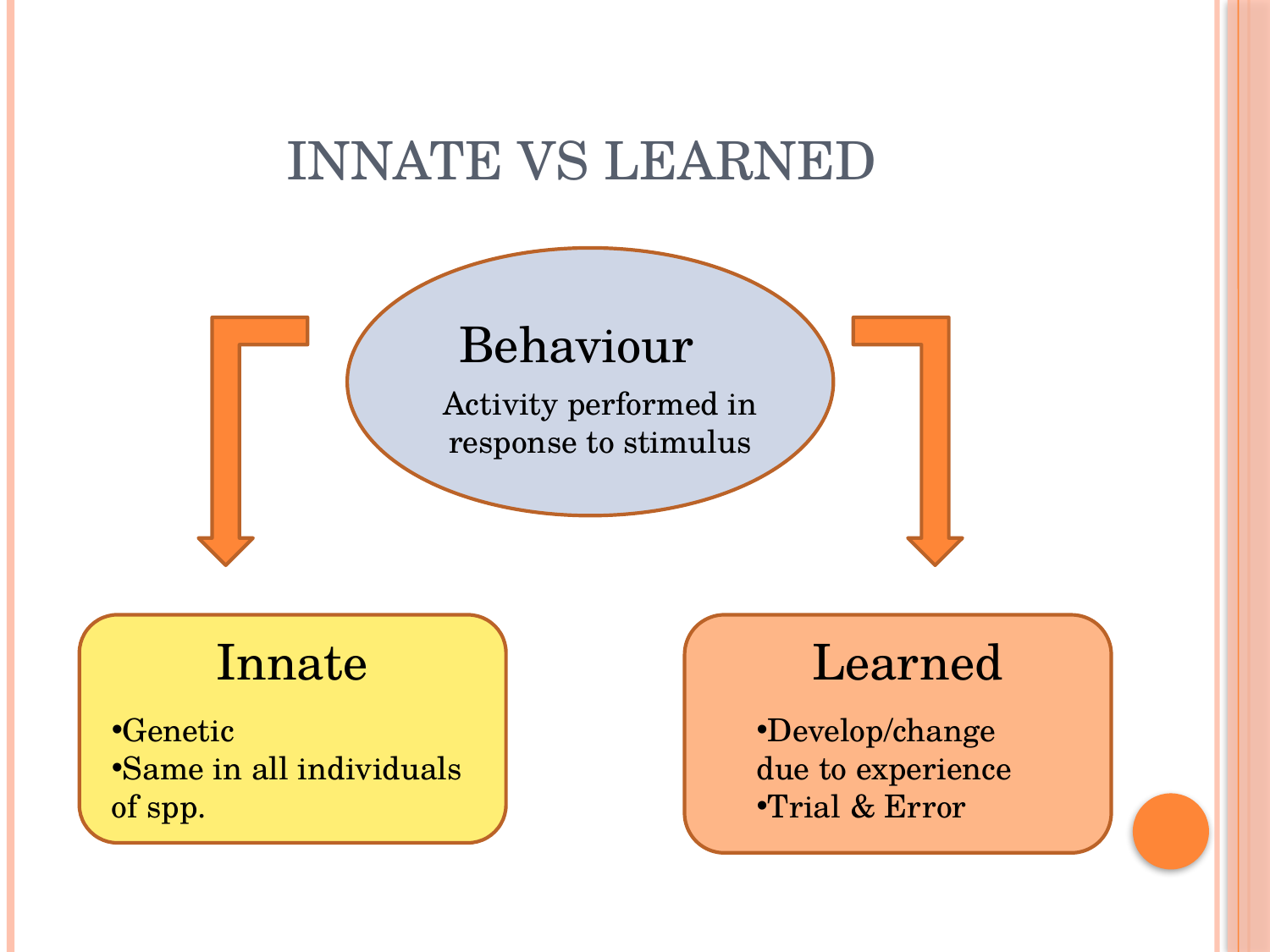

# Innate vs Learned

Behaviour
Activity performed in response to stimulus

Innate
Learned
Genetic
Same in all individuals of spp.
Develop/change due to experience
Trial & Error